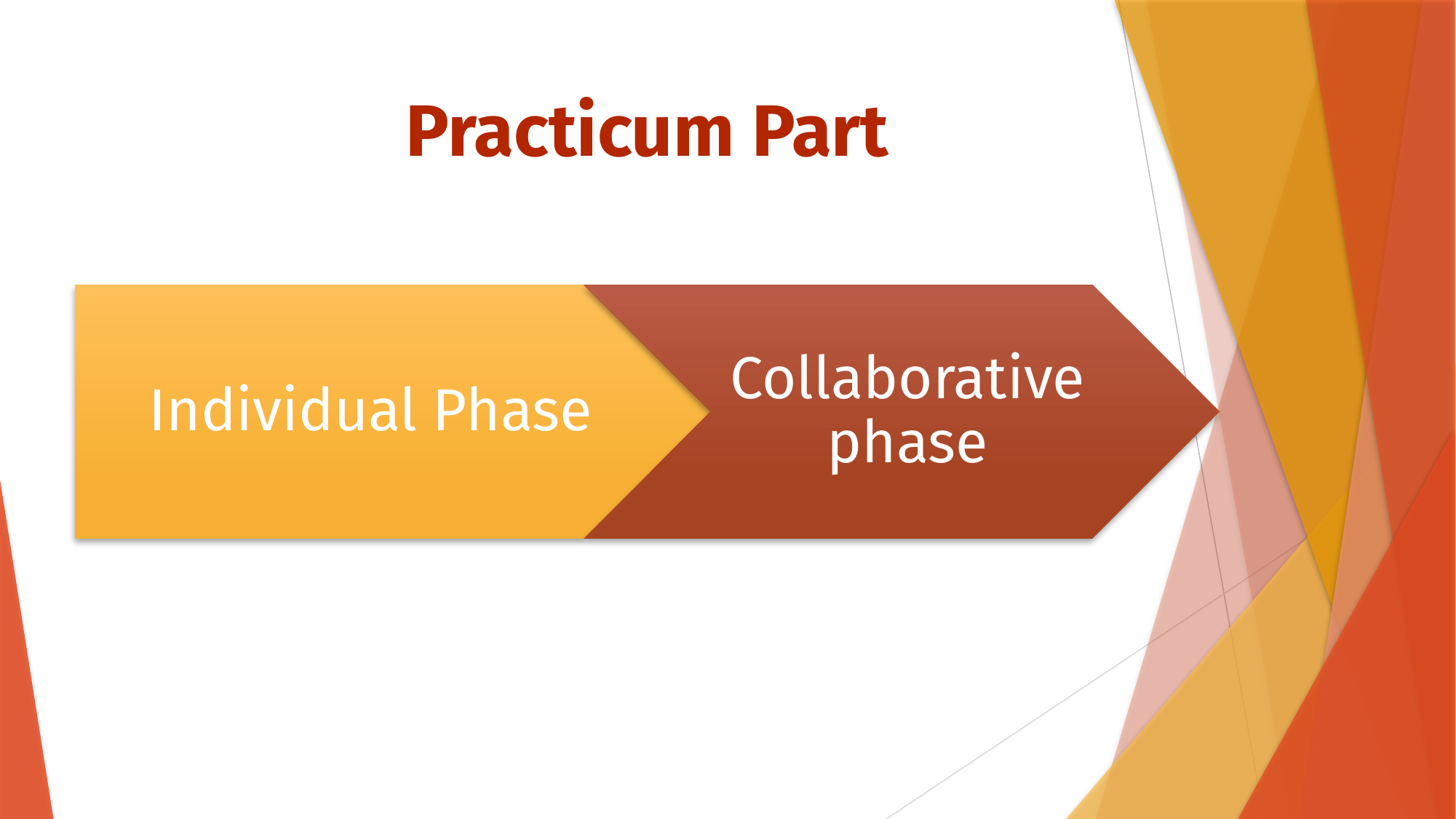

# Practicum Part
Individual Phase
Collaborative phase